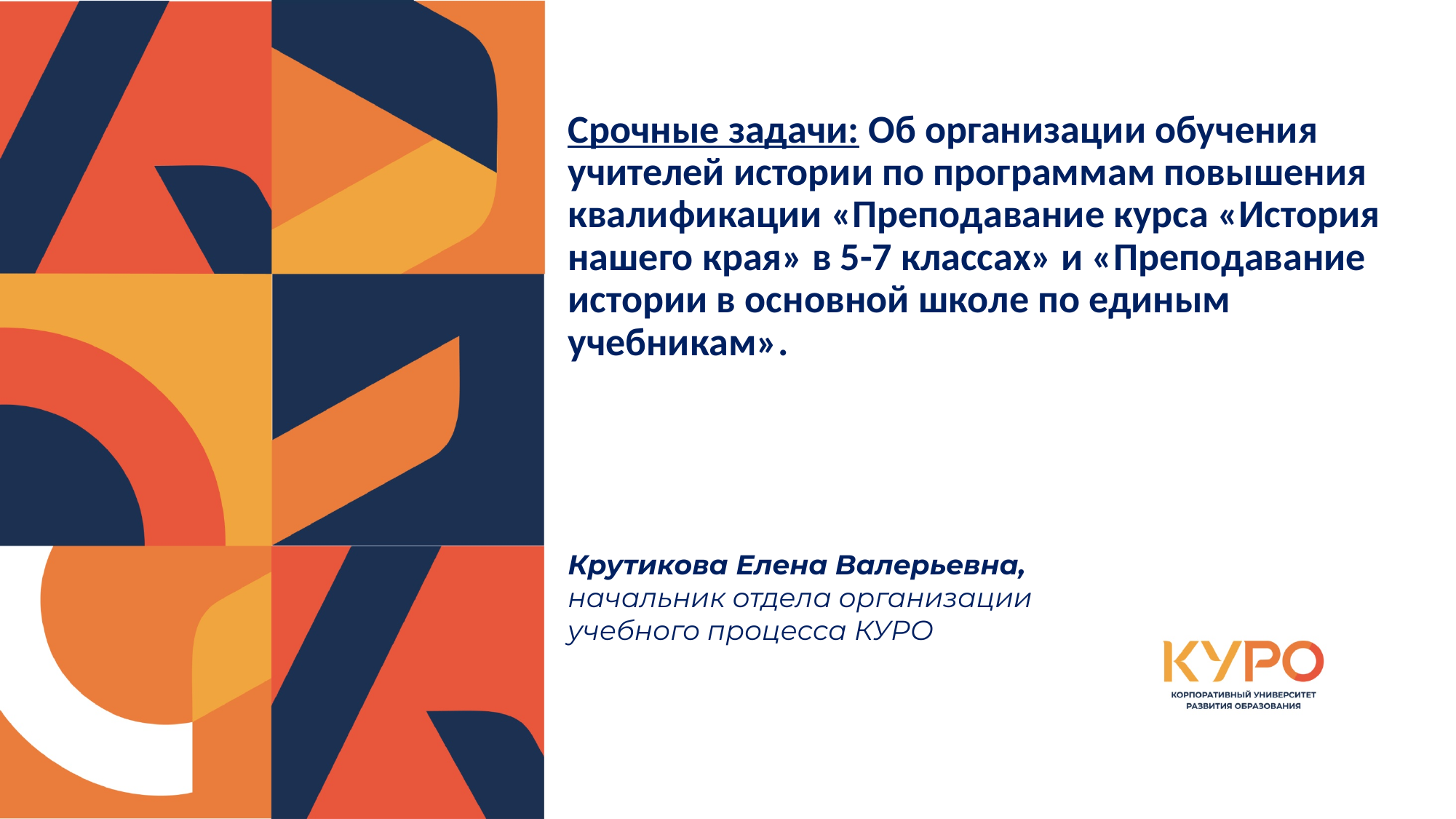

Срочные задачи: Об организации обучения учителей истории по программам повышения квалификации «Преподавание курса «История нашего края» в 5-7 классах» и «Преподавание истории в основной школе по единым учебникам».
Крутикова Елена Валерьевна,
начальник отдела организации учебного процесса КУРО